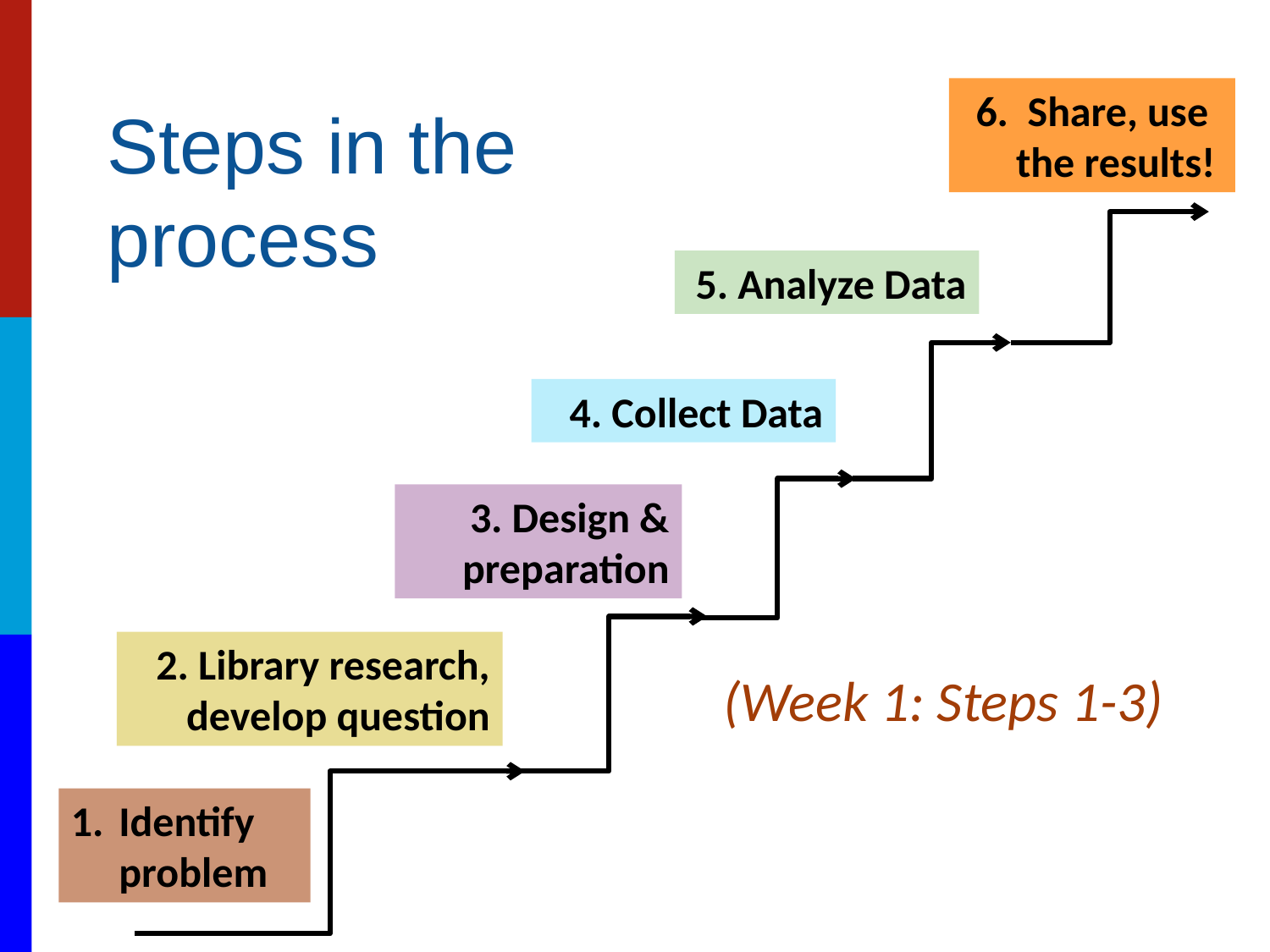

# Steps in the process
6.  Share, use the results!
5. Analyze Data
4. Collect Data
3. Design & preparation
2. Library research, develop question
(Week 1: Steps 1-3)
Identify problem